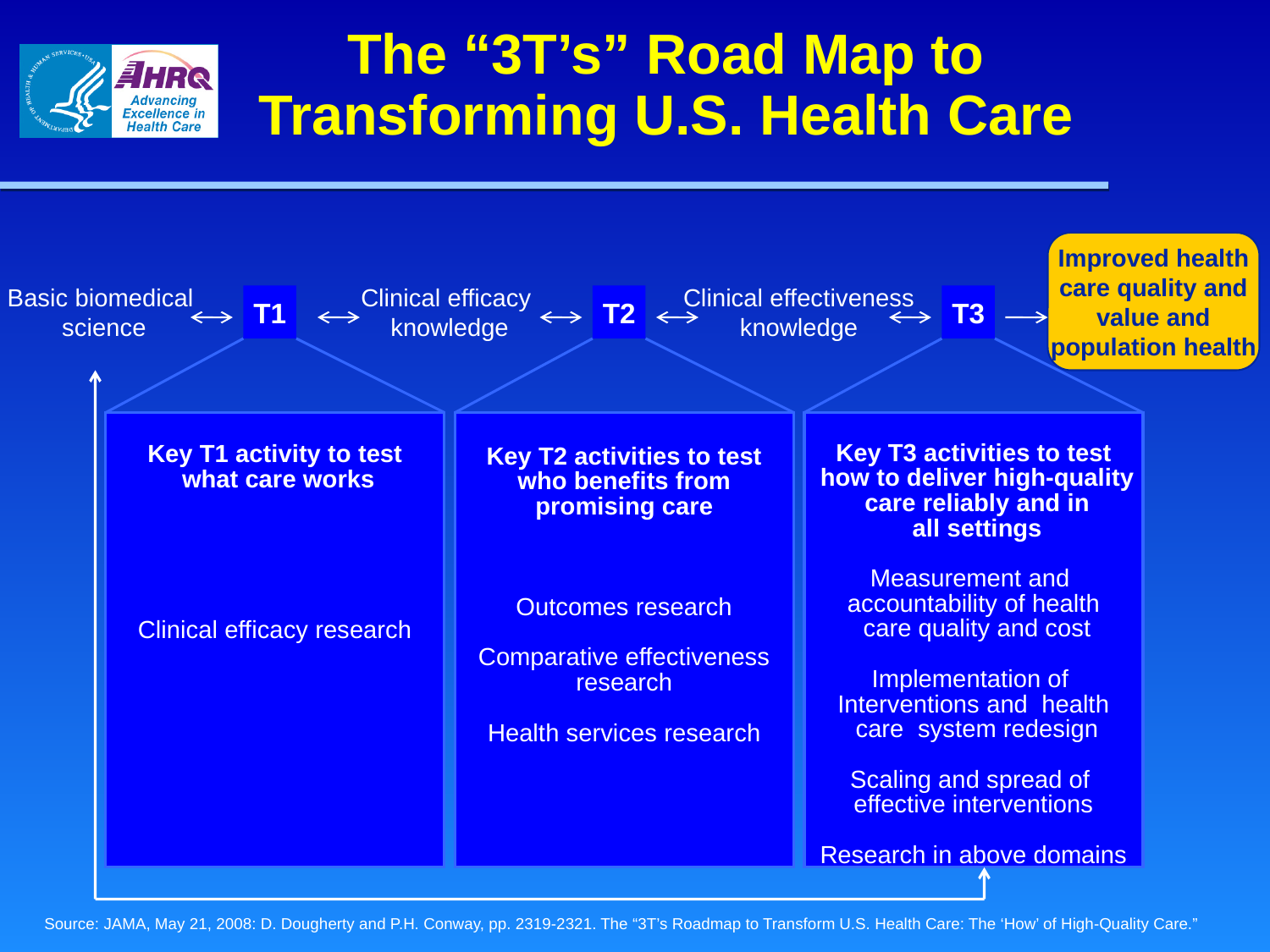

# The “3T’s” Road Map to Transforming U.S. Health Care
Improved health
 care quality and
value and
population health
Basic biomedical
 science
Clinical efficacy
knowledge
Clinical effectiveness
knowledge
T1

T2

T3

Key T1 activity to test
 what care works

Clinical efficacy research

Key T2 activities to test
 who benefits from
promising care

Outcomes research

Comparative effectiveness
research

Health services research

Key T3 activities to test
 how to deliver high-quality
 care reliably and in
 all settings

Measurement and
accountability of health
 care quality and cost

Implementation of
Interventions and  health
 care  system redesign

Scaling and spread of
effective interventions

Research in above domains

Source: JAMA, May 21, 2008: D. Dougherty and P.H. Conway, pp. 2319-2321. The “3T’s Roadmap to Transform U.S. Health Care: The ‘How’ of High-Quality Care.”